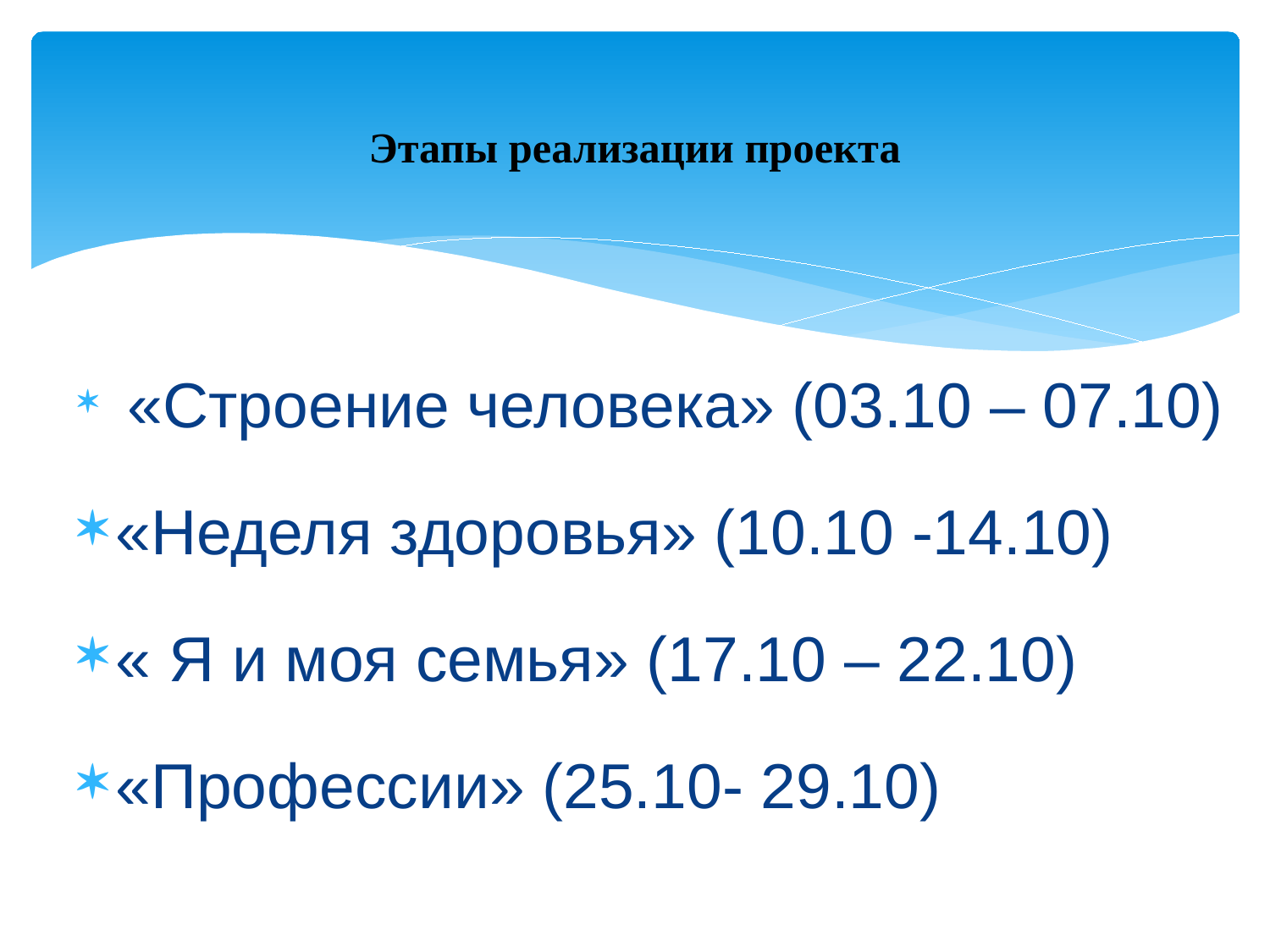

# Этапы реализации проекта

 «Строение человека» (03.10 – 07.10)
«Неделя здоровья» (10.10 -14.10)
« Я и моя семья» (17.10 – 22.10)
«Профессии» (25.10- 29.10)